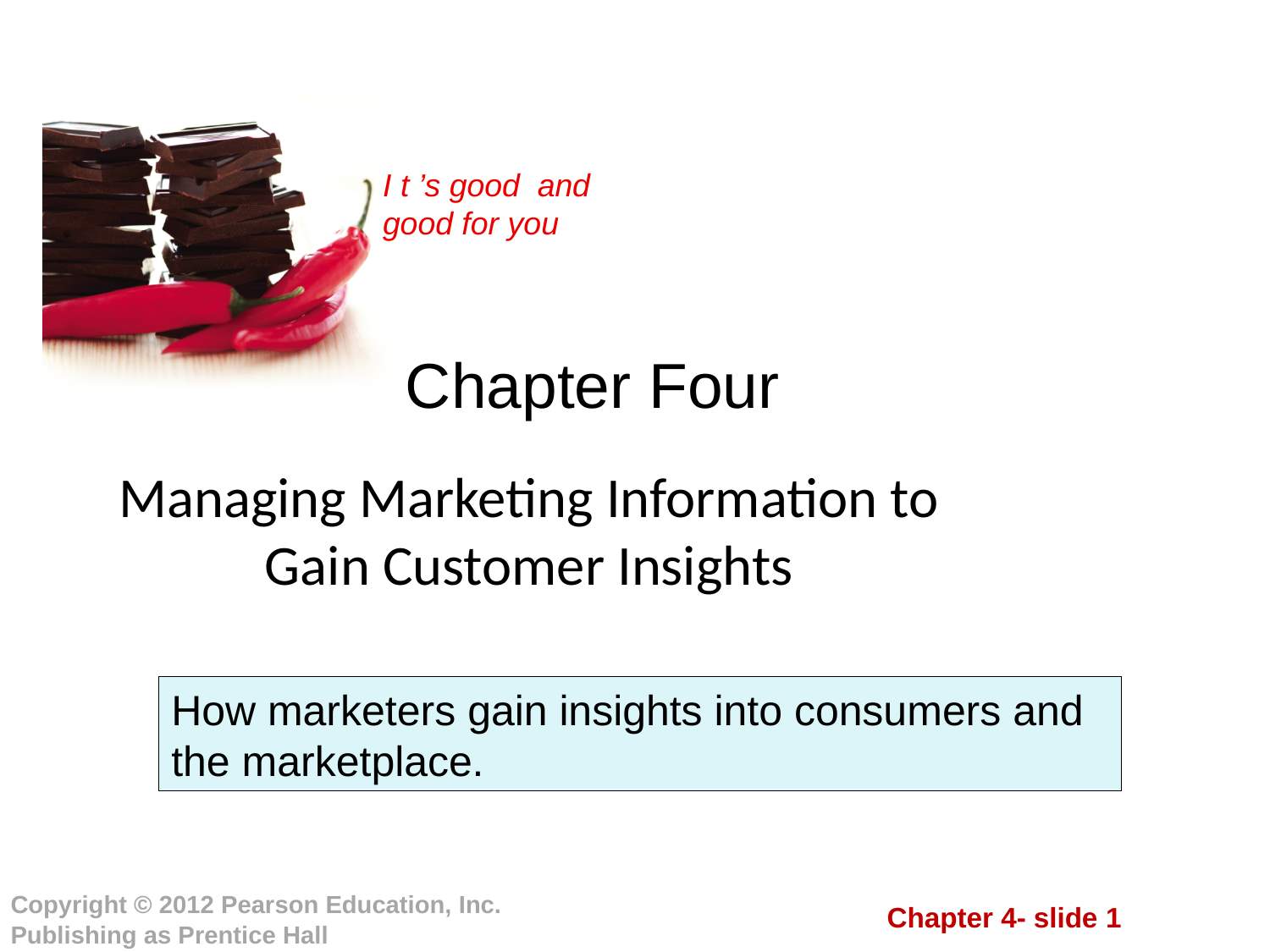

# Chapter Four
Managing Marketing Information to Gain Customer Insights
How marketers gain insights into consumers and the marketplace.